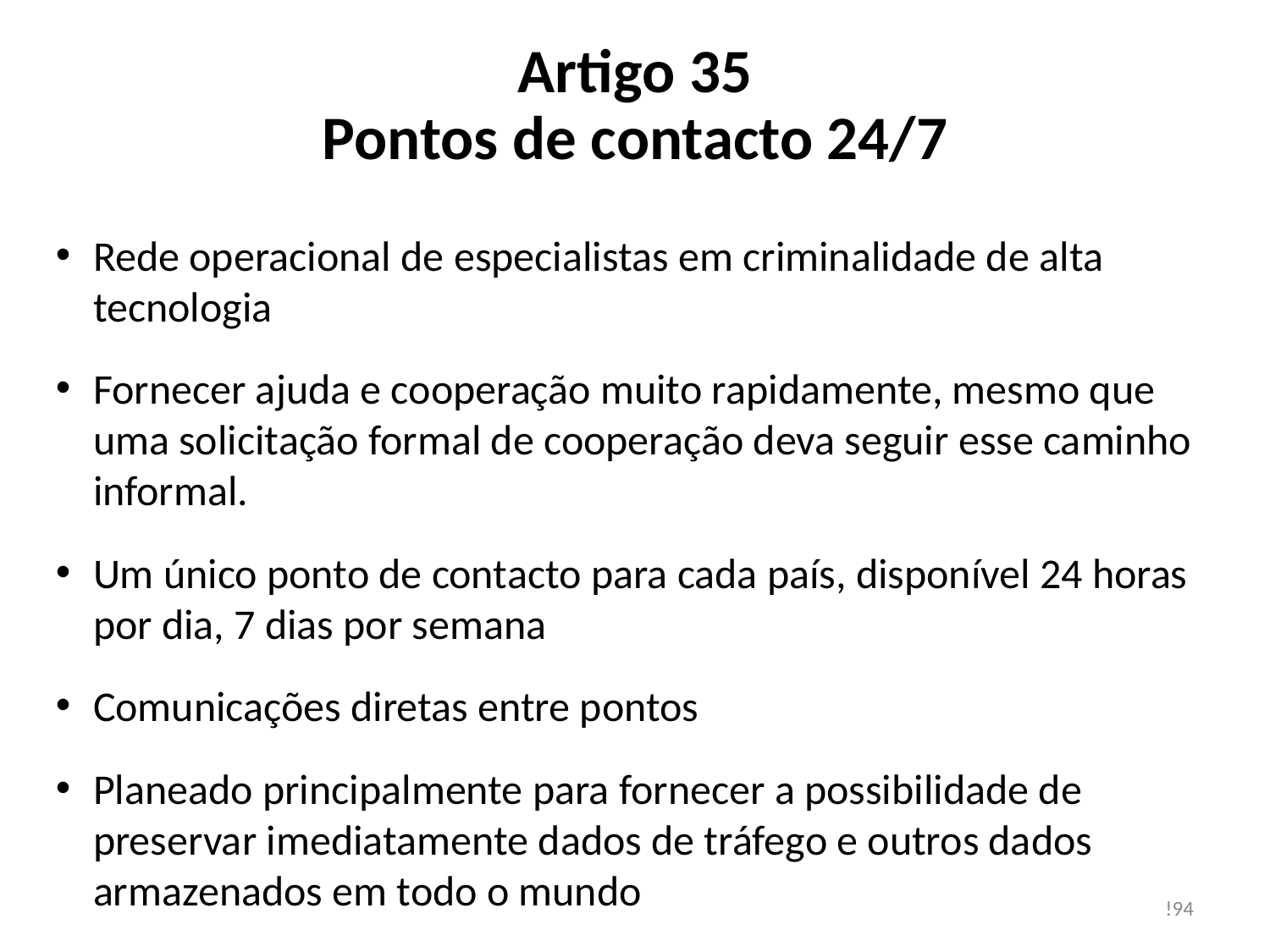

Artigo 35
Pontos de contacto 24/7
Rede operacional de especialistas em criminalidade de alta tecnologia
Fornecer ajuda e cooperação muito rapidamente, mesmo que uma solicitação formal de cooperação deva seguir esse caminho informal.
Um único ponto de contacto para cada país, disponível 24 horas por dia, 7 dias por semana
Comunicações diretas entre pontos
Planeado principalmente para fornecer a possibilidade de preservar imediatamente dados de tráfego e outros dados armazenados em todo o mundo
!94